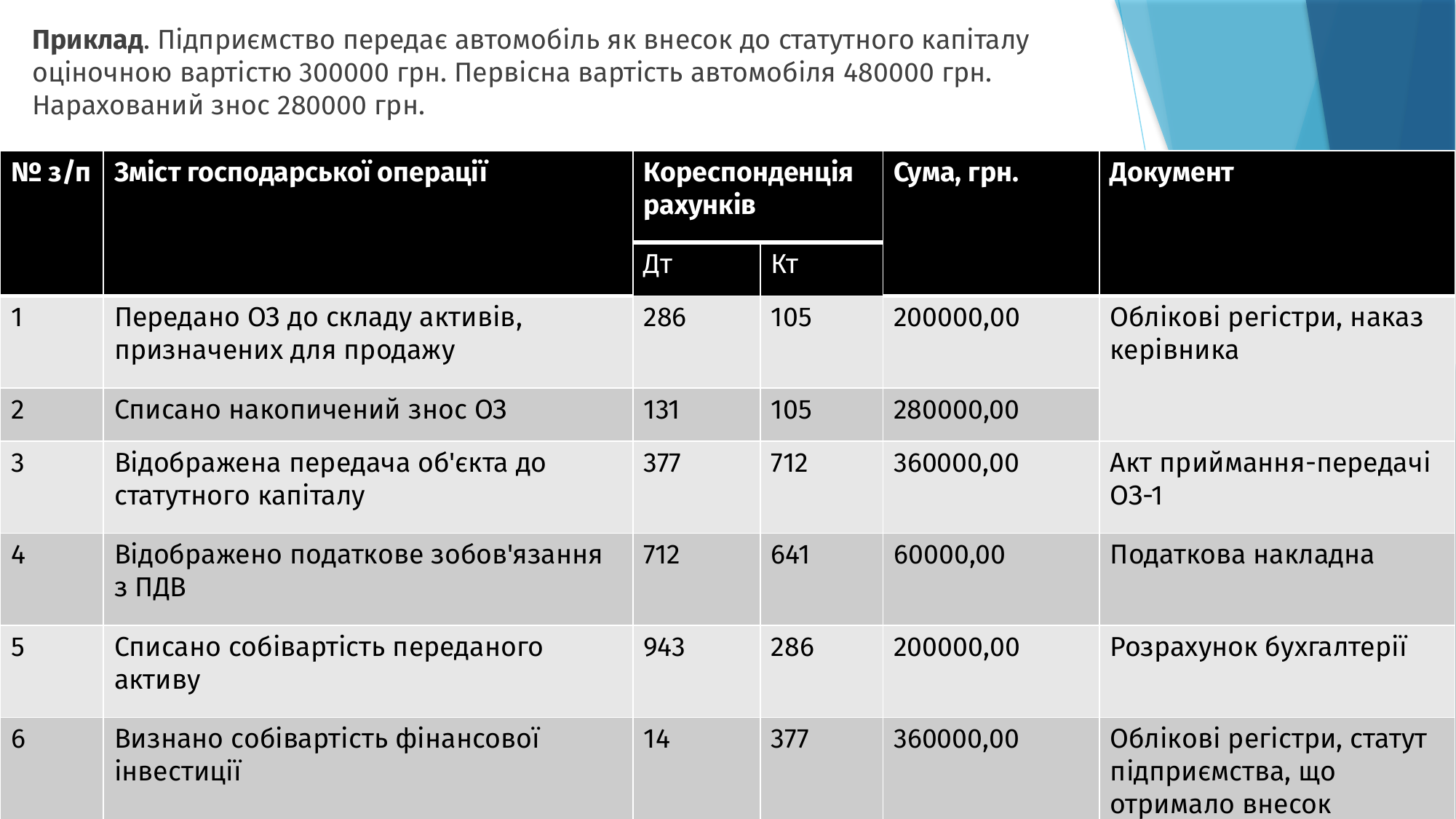

Приклад. Підприємство передає автомобіль як внесок до статутного капіталу оціночною вартістю 300000 грн. Первісна вартість автомобіля 480000 грн. Нарахований знос 280000 грн.
| № з/п | Зміст господарської операції | Кореспонденція рахунків |  | Сума, грн. | Документ |
| --- | --- | --- | --- | --- | --- |
|  |  | Дт | Кт |  |  |
| 1 | Передано ОЗ до складу активів, призначених для продажу | 286 | 105 | 200000,00 | Облікові регістри, наказ керівника |
| 2 | Списано накопичений знос ОЗ | 131 | 105 | 280000,00 |  |
| 3 | Відображена передача об'єкта до статутного капіталу | 377 | 712 | 360000,00 | Акт приймання-передачі ОЗ-1 |
| 4 | Відображено податкове зобов'язання з ПДВ | 712 | 641 | 60000,00 | Податкова накладна |
| 5 | Списано собівартість переданого активу | 943 | 286 | 200000,00 | Розрахунок бухгалтерії |
| 6 | Визнано собівартість фінансової інвестиції | 14 | 377 | 360000,00 | Облікові регістри, статут підприємства, що отримало внесок |